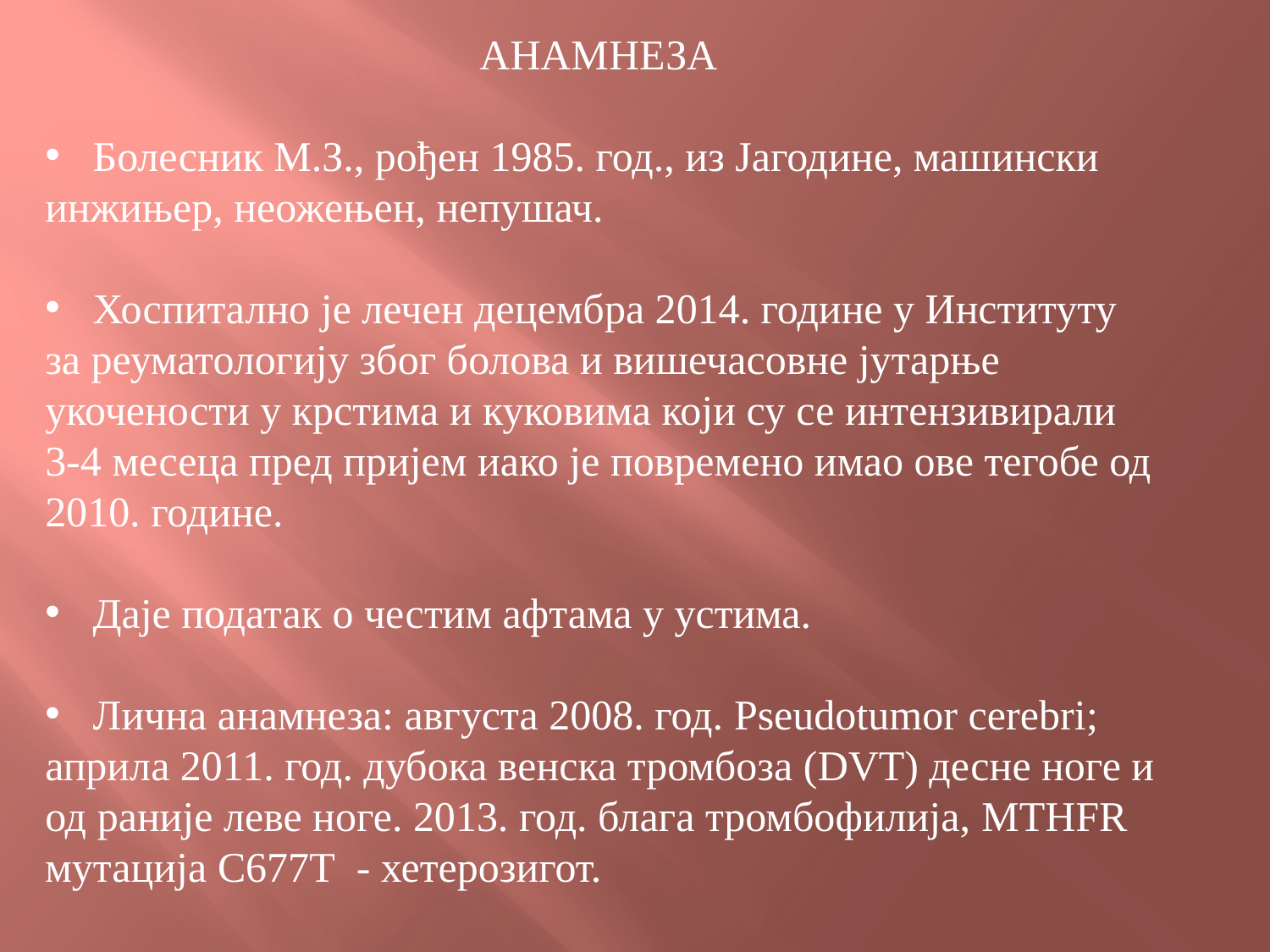

АНАМНЕЗА

Болесник М.З., рођен 1985. год., из Јагодине, машински
инжињер, неожењен, непушач.

Хоспитално је лечен децембра 2014. године у Институту
за реуматологију због болова и вишечасовне јутарње укочености у крстима и куковима који су се интензивирали 3-4 месеца пред пријем иако је повремено имао ове тегобе од 2010. године.

Даје податак о честим афтама у устима.

Лична анамнеза: августа 2008. год. Pseudotumor cerebri;
априла 2011. год. дубока венска тромбоза (DVT) десне ноге и од раније леве ноге. 2013. год. блага тромбофилија, MTHFR мутација C677T  - хетерозигот.